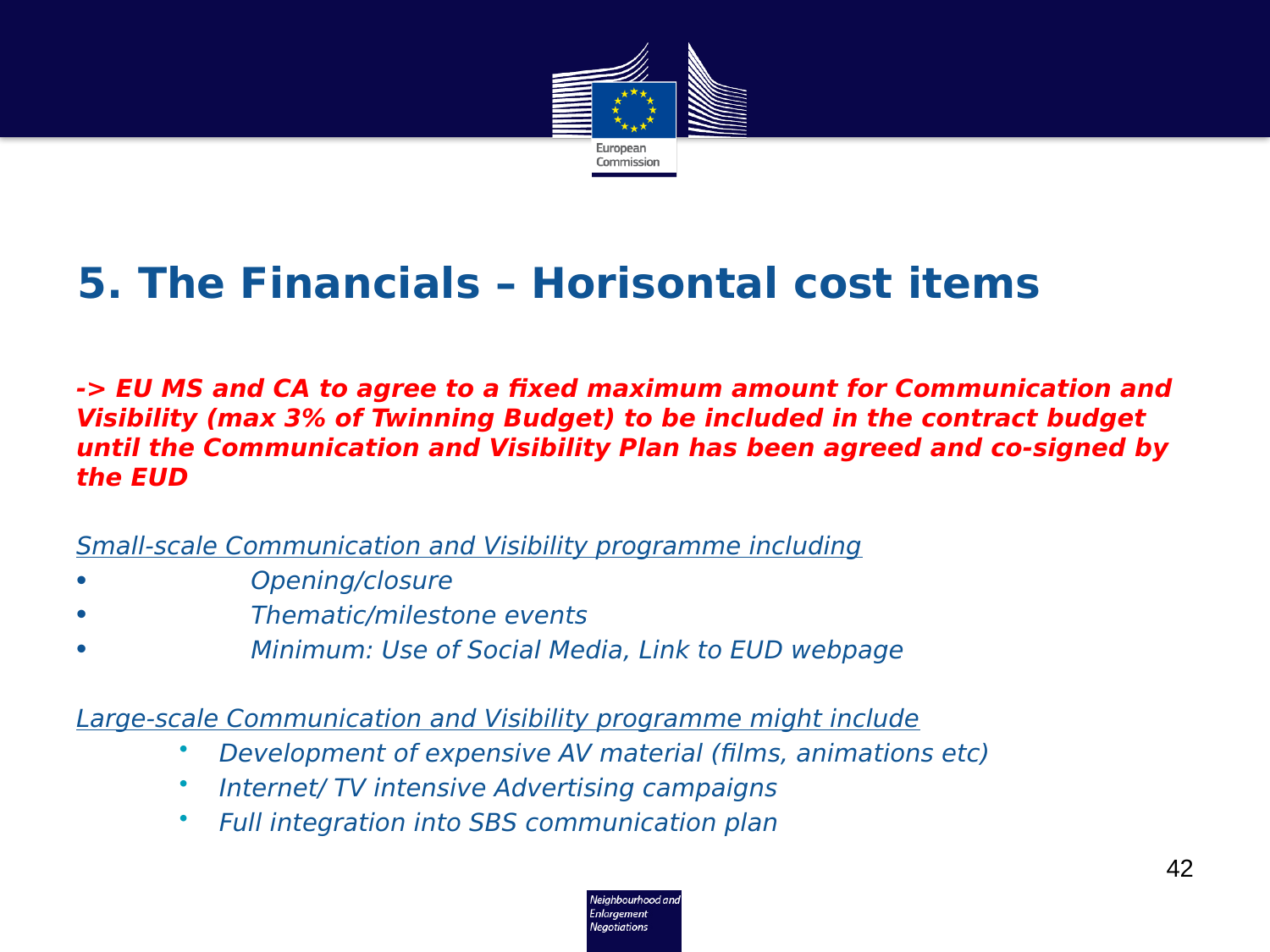

# 5. The Financials – Horisontal cost items
-> EU MS and CA to agree to a fixed maximum amount for Communication and Visibility (max 3% of Twinning Budget) to be included in the contract budget until the Communication and Visibility Plan has been agreed and co-signed by the EUD

Small-scale Communication and Visibility programme including
	Opening/closure
	Thematic/milestone events
	Minimum: Use of Social Media, Link to EUD webpage

Large-scale Communication and Visibility programme might include
Development of expensive AV material (films, animations etc)
Internet/ TV intensive Advertising campaigns
Full integration into SBS communication plan
42